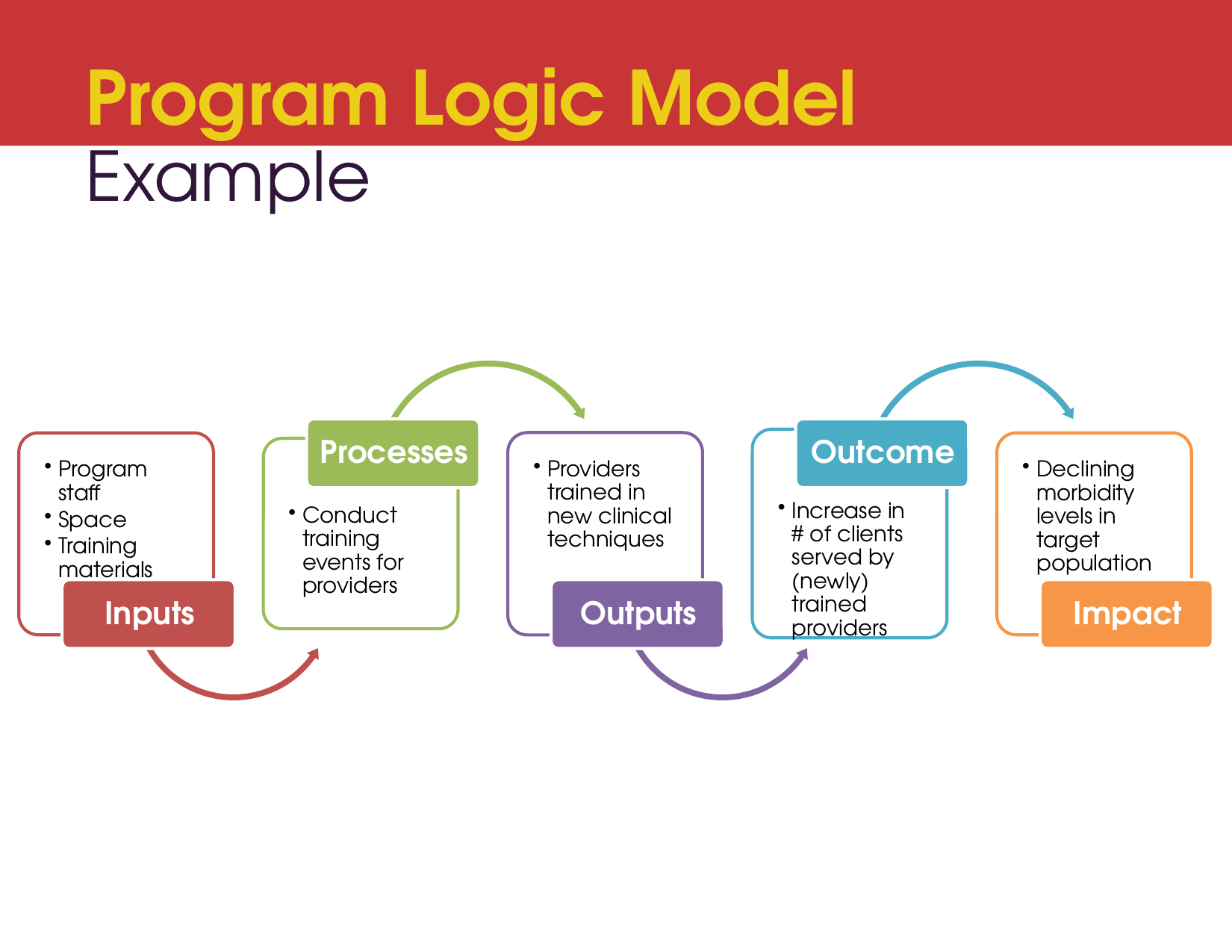

# Program Logic Model
Example
Program staff
Space
Training materials
Inputs
Conduct training events for providers
Processes
Providers trained in new clinical techniques
Outputs
Increase in
# of clients served by (newly) trained providers
Outcome
Declining morbidity levels in target population
Impact